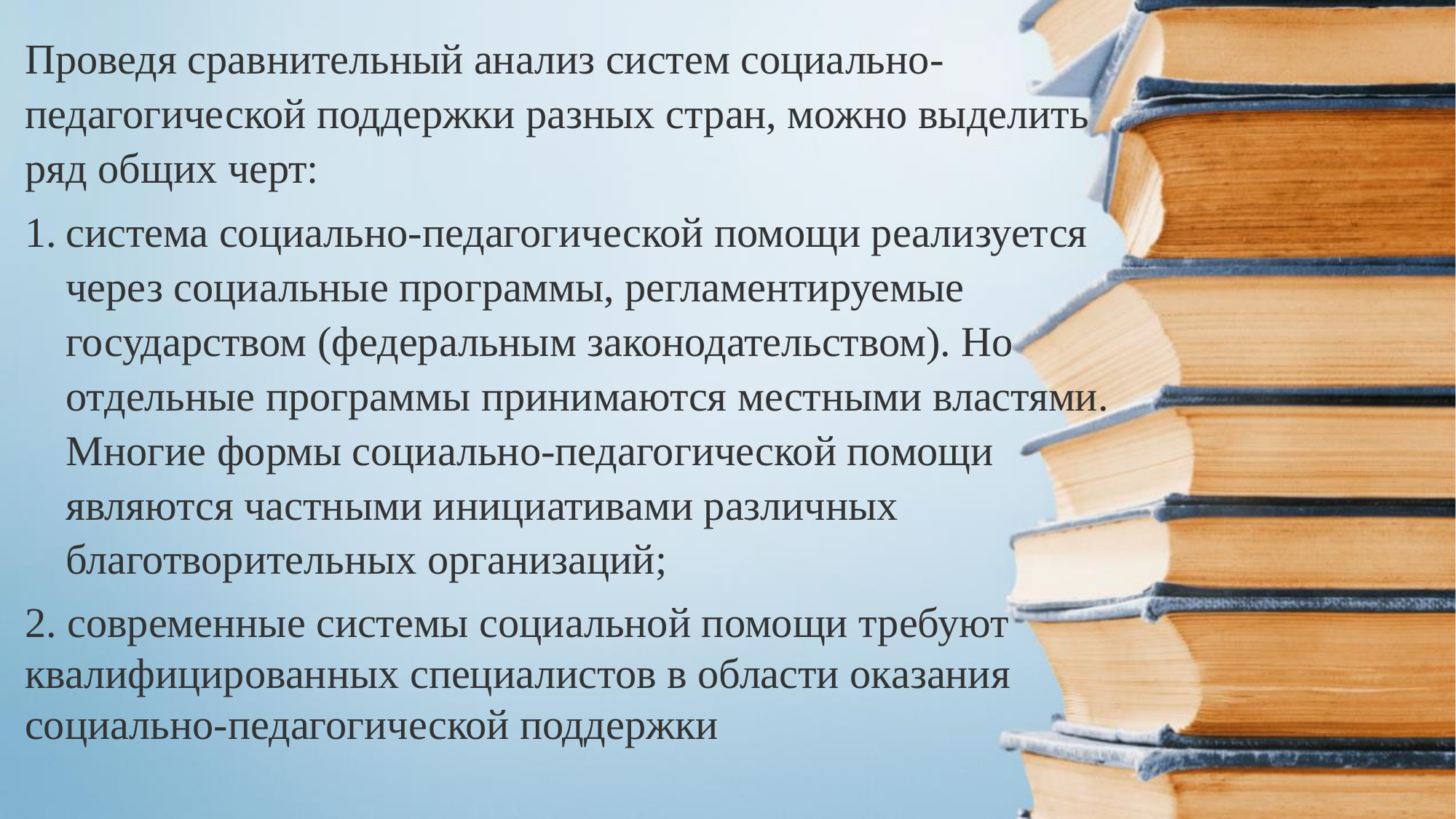

Проведя сравнительный анализ систем социально-педагогической поддержки разных стран, можно выделить ряд общих черт:
система социально-педагогической помощи реализуется через социальные программы, регламентируемые государством (федеральным законодательством). Но отдельные программы принимаются местными властями. Многие формы социально-педагогической помощи являются частными инициативами различных благотворительных организаций;
2. современные системы социальной помощи требуют квалифицированных специалистов в области оказания социально-педагогической поддержки